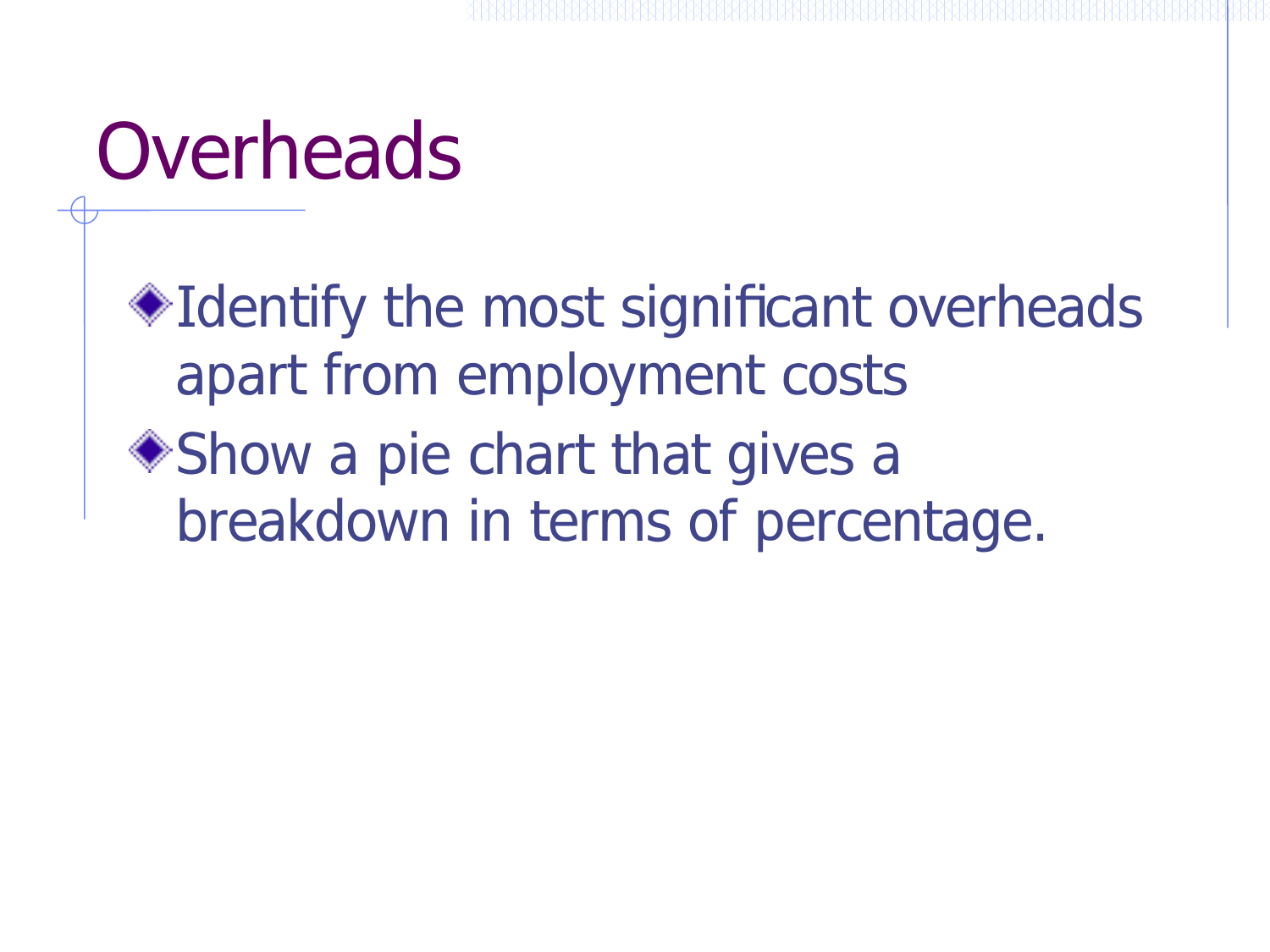

# Overheads
Identify the most significant overheads apart from employment costs
Show a pie chart that gives a breakdown in terms of percentage.